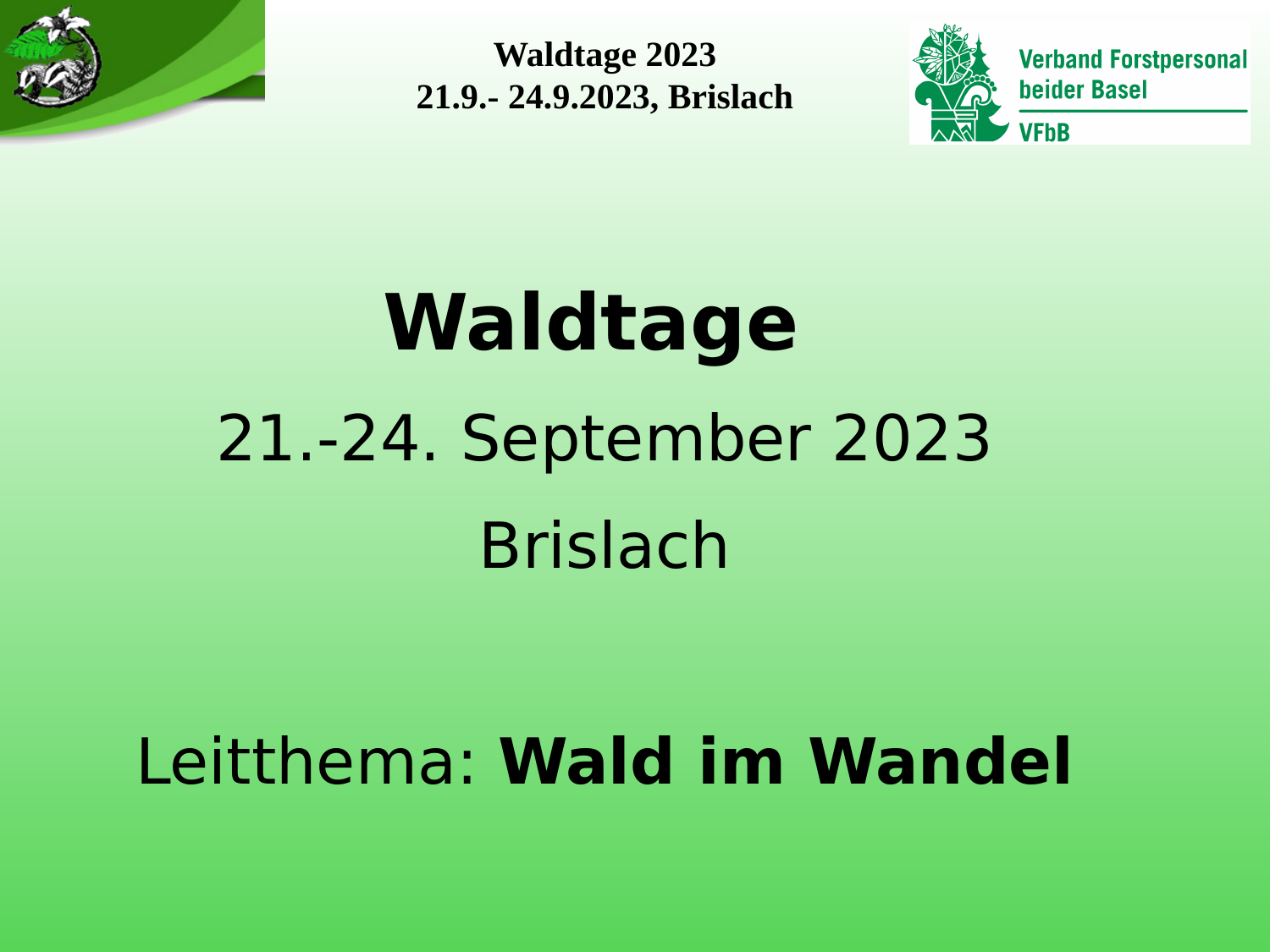

Waldtage
21.-24. September 2023
Brislach

Leitthema: Wald im Wandel